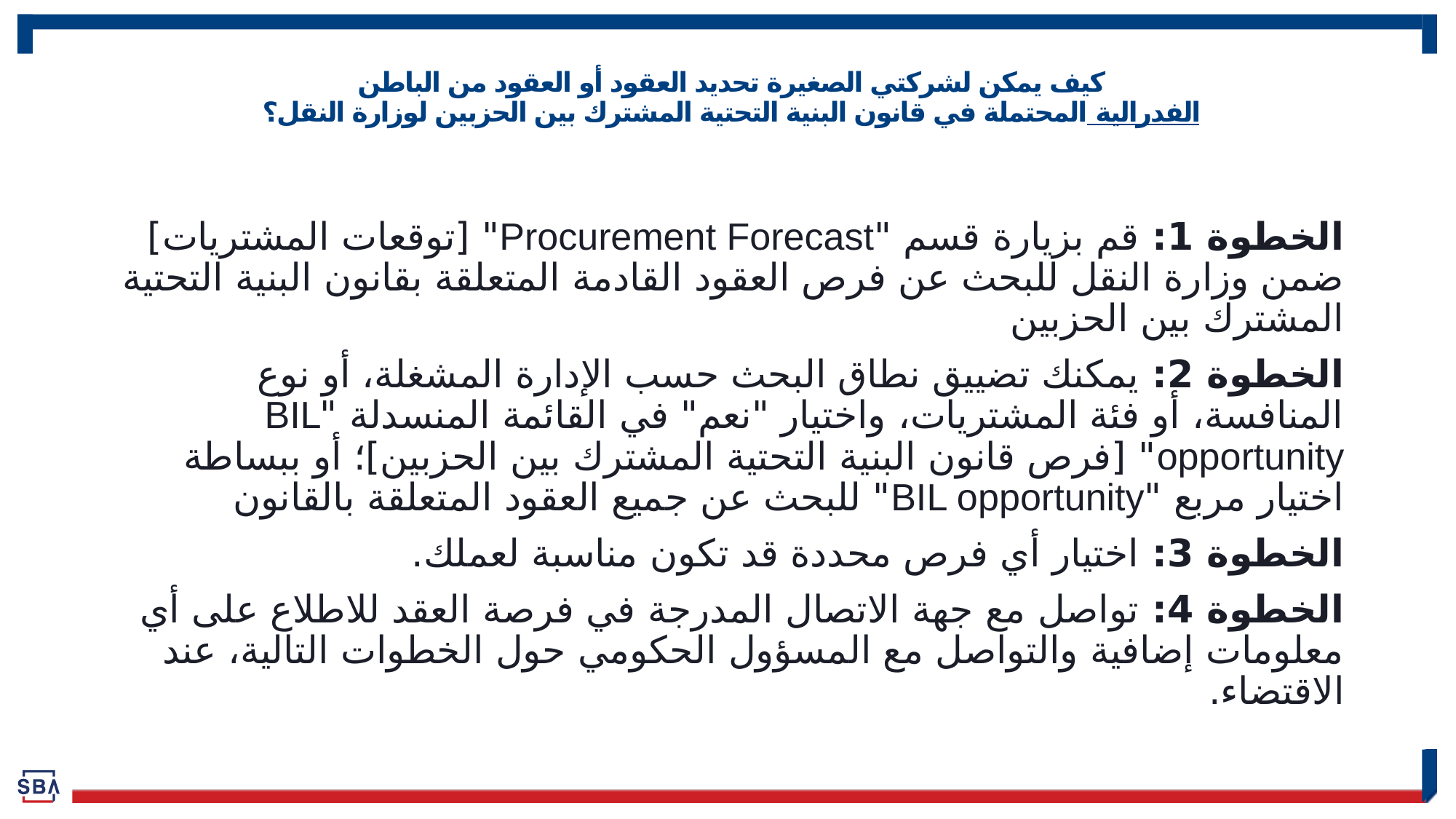

# كيف يمكن لشركتي الصغيرة تحديد العقود أو العقود من الباطن الفدرالية المحتملة في قانون البنية التحتية المشترك بين الحزبين لوزارة النقل؟
الخطوة 1: قم بزيارة قسم "Procurement Forecast" [توقعات المشتريات] ضمن وزارة النقل للبحث عن فرص العقود القادمة المتعلقة بقانون البنية التحتية المشترك بين الحزبين
الخطوة 2: يمكنك تضييق نطاق البحث حسب الإدارة المشغلة، أو نوع المنافسة، أو فئة المشتريات، واختيار "نعم" في القائمة المنسدلة "BIL opportunity" [فرص قانون البنية التحتية المشترك بين الحزبين]؛ أو ببساطة اختيار مربع "BIL opportunity" للبحث عن جميع العقود المتعلقة بالقانون
الخطوة 3: اختيار أي فرص محددة قد تكون مناسبة لعملك.
الخطوة 4: تواصل مع جهة الاتصال المدرجة في فرصة العقد للاطلاع على أي معلومات إضافية والتواصل مع المسؤول الحكومي حول الخطوات التالية، عند الاقتضاء.